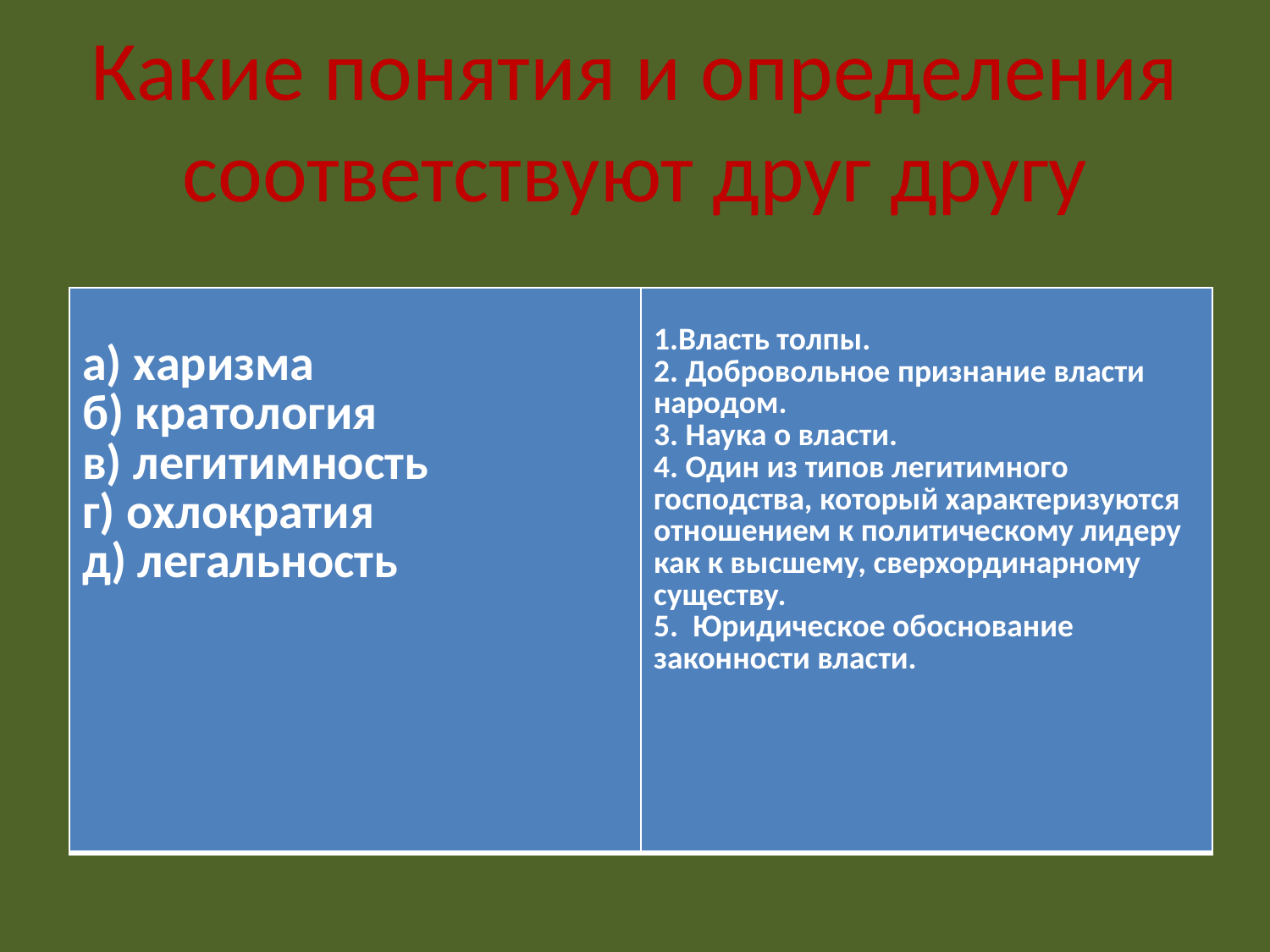

# Какие понятия и определения соответствуют друг другу
| а) харизма б) кратология в) легитимность г) охлократия д) легальность | 1.Власть толпы. 2. Добровольное признание власти народом. 3. Наука о власти. 4. Один из типов легитимного господства, который характеризуются отношением к политическому лидеру как к высшему, сверхординарному существу. 5. Юридическое обоснование законности власти. |
| --- | --- |